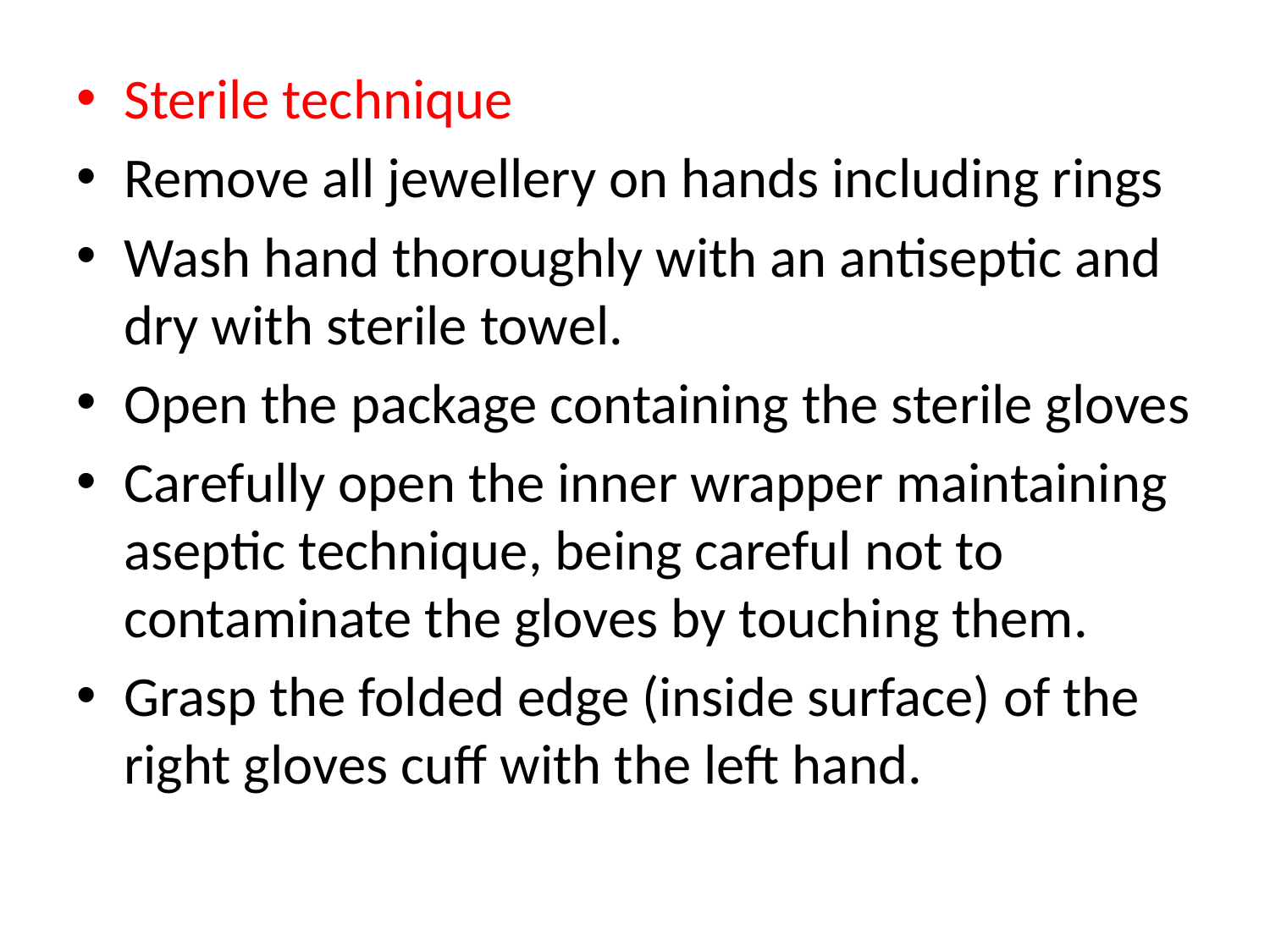

Sterile technique
Remove all jewellery on hands including rings
Wash hand thoroughly with an antiseptic and dry with sterile towel.
Open the package containing the sterile gloves
Carefully open the inner wrapper maintaining aseptic technique, being careful not to contaminate the gloves by touching them.
Grasp the folded edge (inside surface) of the right gloves cuff with the left hand.